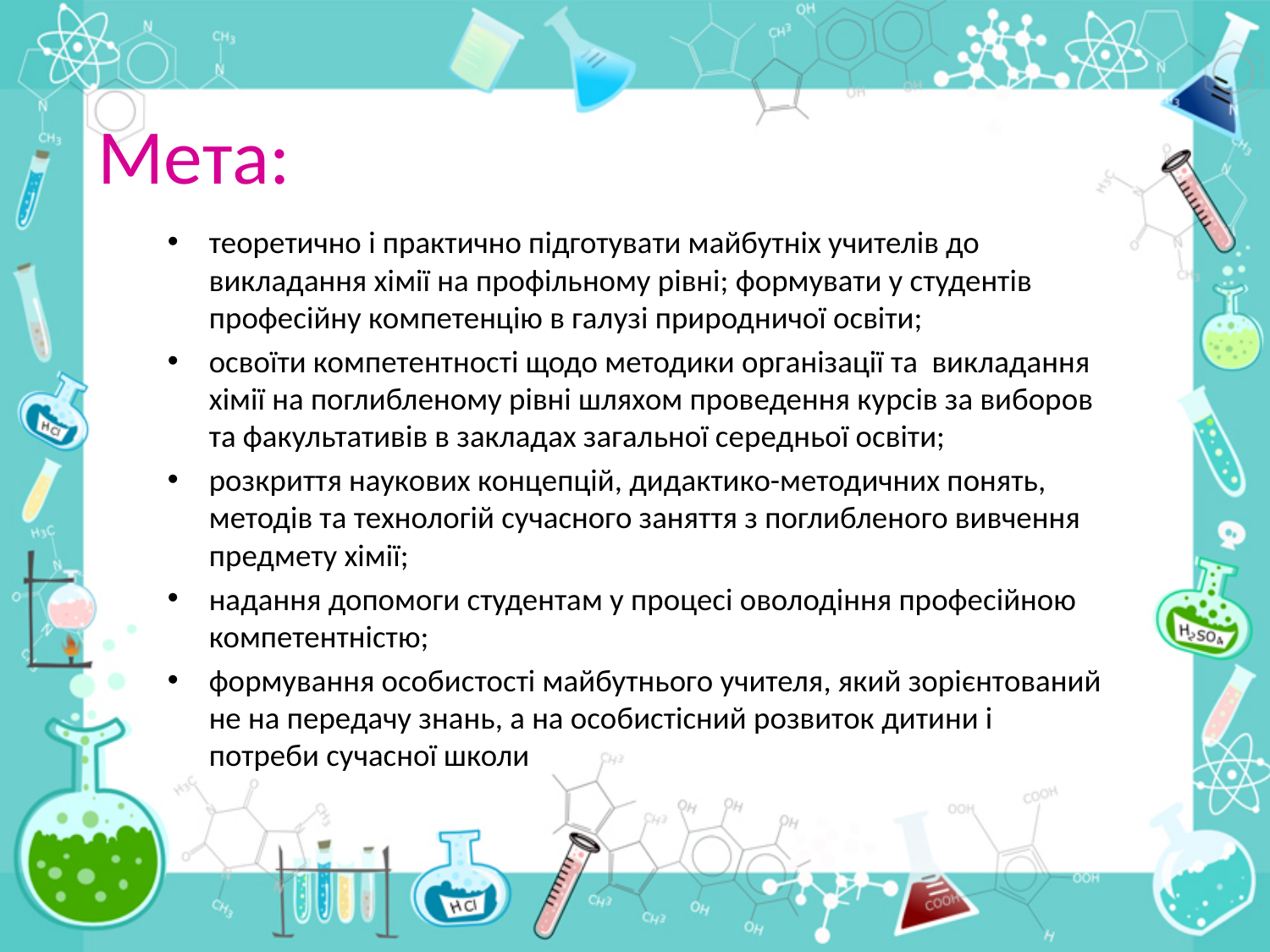

# Мета:
теоретично і практично підготувати майбутніх учителів до викладання хімії на профільному рівні; формувати у студентів професійну компетенцію в галузі природничої освіти;
освоїти компетентності щодо методики організації та  викладання хімії на поглибленому рівні шляхом проведення курсів за виборов та факультативів в закладах загальної середньої освіти;
розкриття наукових концепцій, дидактико-методичних понять, методів та технологій сучасного заняття з поглибленого вивчення предмету хімії;
надання допомоги студентам у процесі оволодіння професійною компетентністю;
формування особистості майбутнього учителя, який зорієнтований не на передачу знань, а на особистісний розвиток дитини і потреби сучасної школи